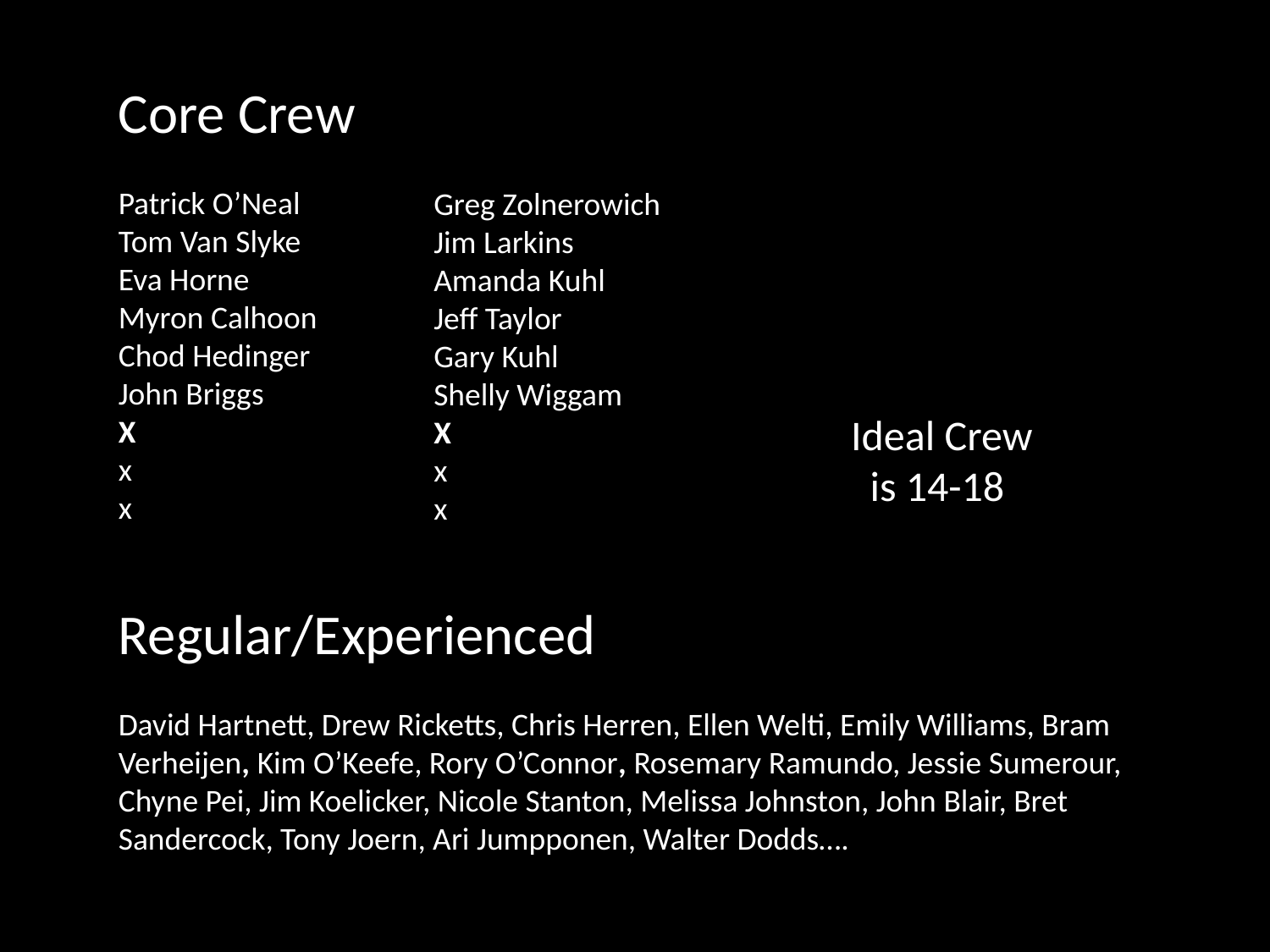

Core Crew

Patrick O’Neal
Tom Van Slyke
Eva Horne
Myron Calhoon
Chod Hedinger
John Briggs
X
x
x

Greg Zolnerowich
Jim Larkins
Amanda Kuhl
Jeff Taylor
Gary Kuhl
Shelly Wiggam
X
x
x

Ideal Crew is 14-18
Regular/Experienced

David Hartnett, Drew Ricketts, Chris Herren, Ellen Welti, Emily Williams, Bram Verheijen, Kim O’Keefe, Rory O’Connor, Rosemary Ramundo, Jessie Sumerour, Chyne Pei, Jim Koelicker, Nicole Stanton, Melissa Johnston, John Blair, Bret Sandercock, Tony Joern, Ari Jumpponen, Walter Dodds….